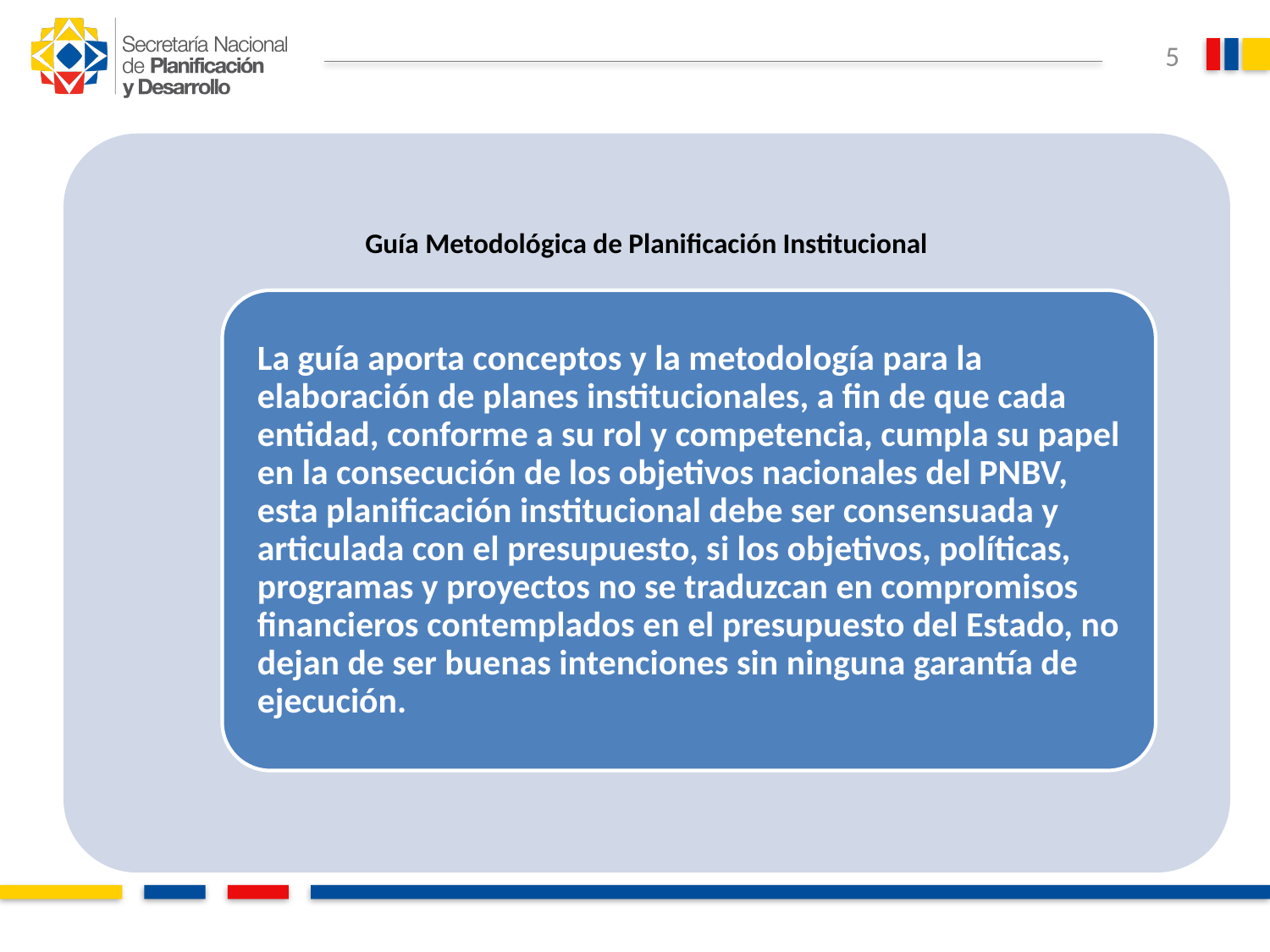

5
Guía Metodológica de Planificación Institucional
La guía aporta conceptos y la metodología para la elaboración de planes institucionales, a fin de que cada entidad, conforme a su rol y competencia, cumpla su papel en la consecución de los objetivos nacionales del PNBV, esta planificación institucional debe ser consensuada y articulada con el presupuesto, si los objetivos, políticas, programas y proyectos no se traduzcan en compromisos financieros contemplados en el presupuesto del Estado, no dejan de ser buenas intenciones sin ninguna garantía de ejecución.